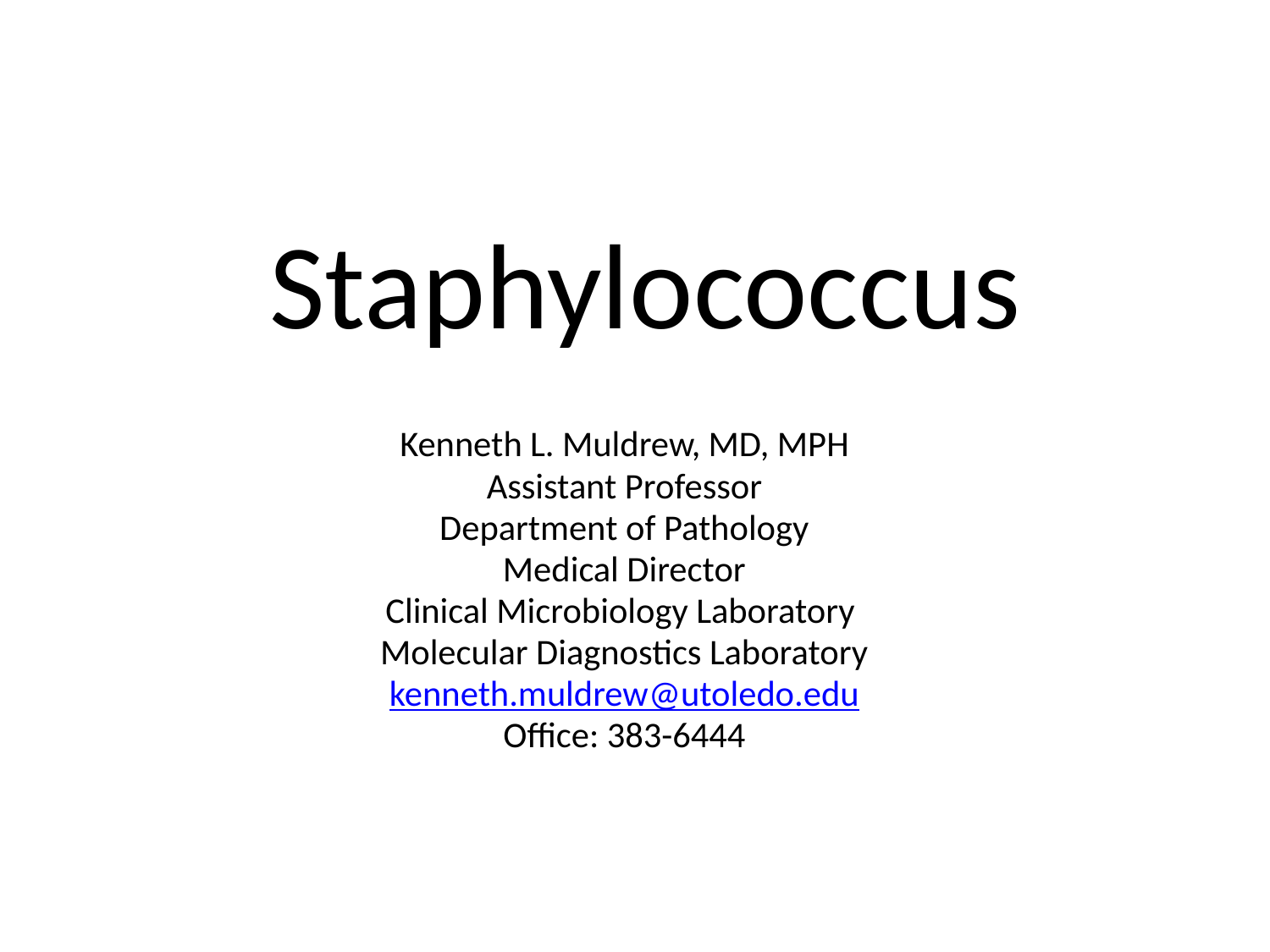

# Staphylococcus
Kenneth L. Muldrew, MD, MPH
Assistant Professor
Department of Pathology
Medical Director
Clinical Microbiology Laboratory
Molecular Diagnostics Laboratory
kenneth.muldrew@utoledo.edu
Office: 383-6444